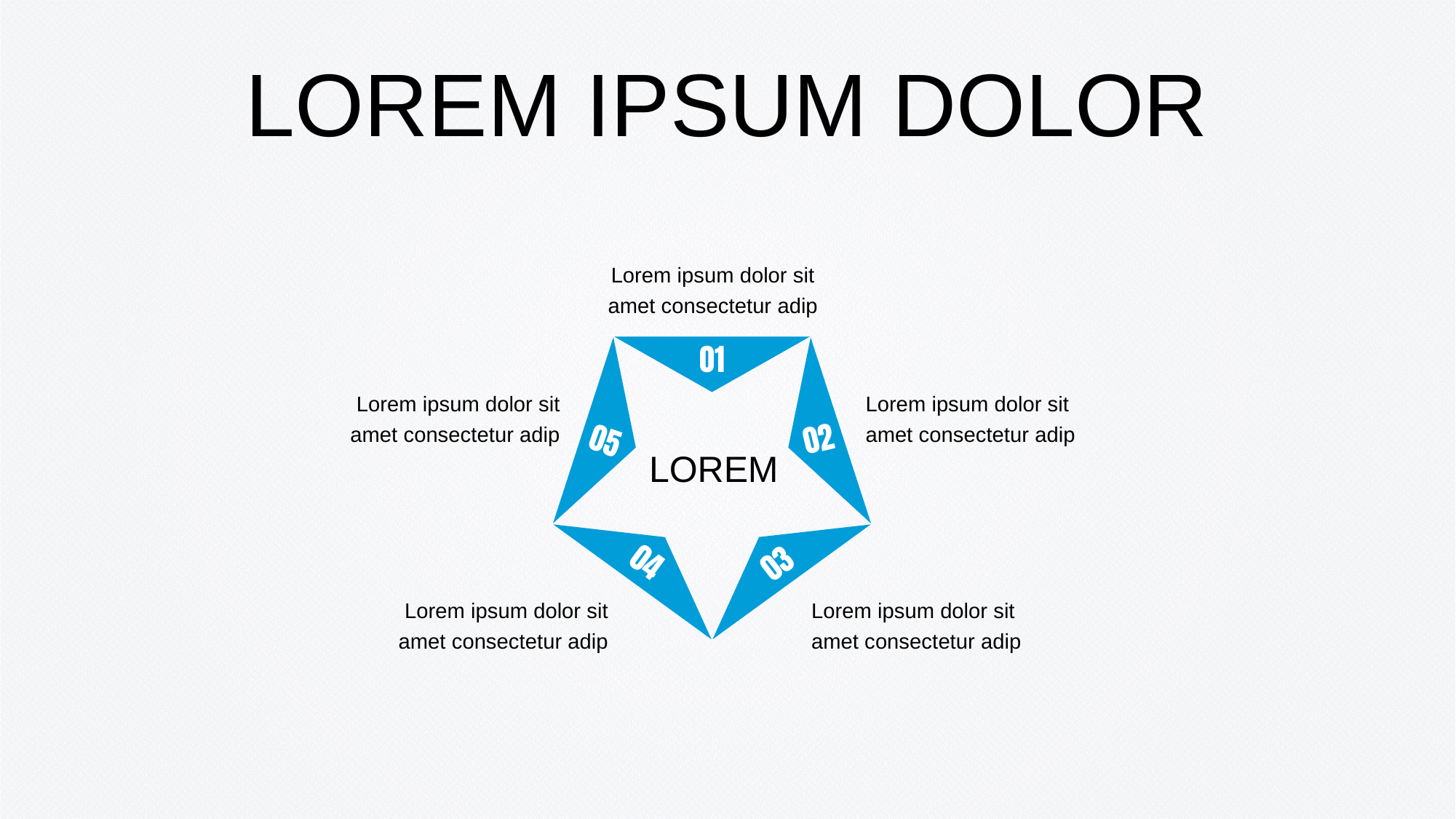

# LOREM IPSUM DOLOR
Lorem ipsum dolor sit
amet consectetur adip
01
02
05
Lorem ipsum dolor sit
amet consectetur adip
Lorem ipsum dolor sit
amet consectetur adip
LOREM
04
03
Lorem ipsum dolor sit
amet consectetur adip
Lorem ipsum dolor sit
amet consectetur adip